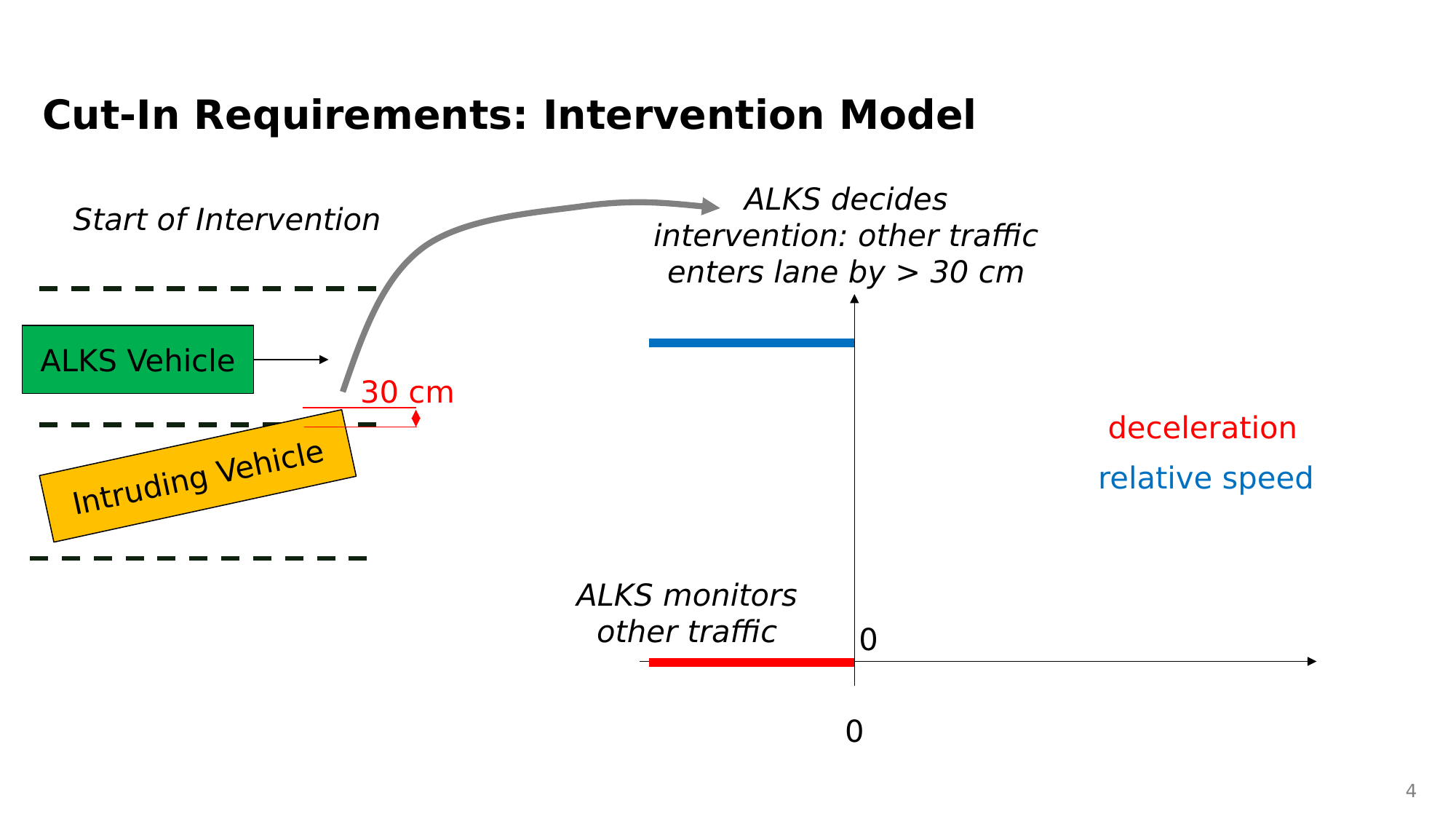

# Cut-In Requirements: Intervention Model
ALKS decides
intervention: other traffic
enters lane by > 30 cm
Start of Intervention

ALKS Vehicle
30 cm
deceleration
Intruding Vehicle
relative speed
ALKS monitors
other traffic
0
0